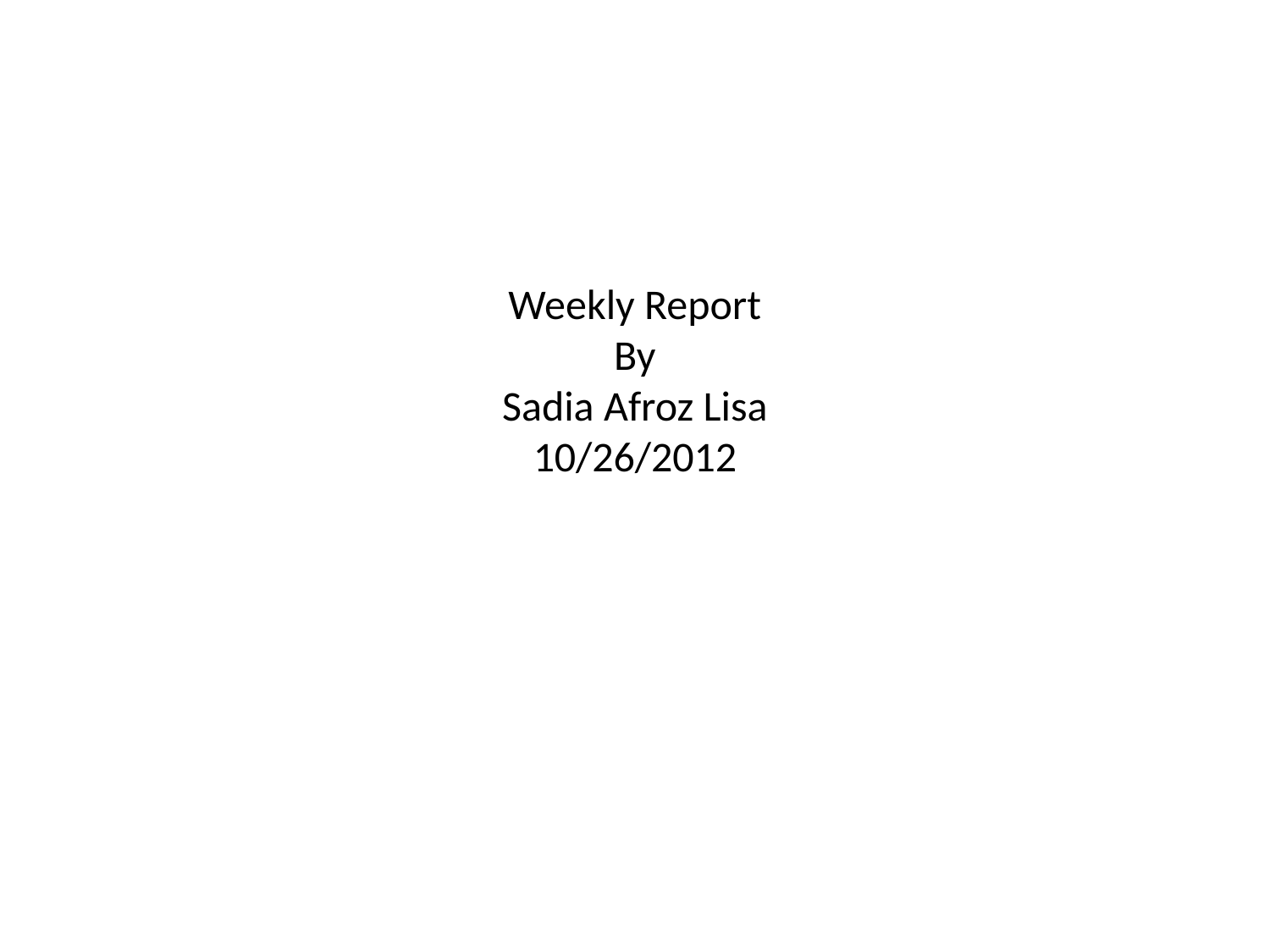

# Weekly Report By Sadia Afroz Lisa 10/26/2012